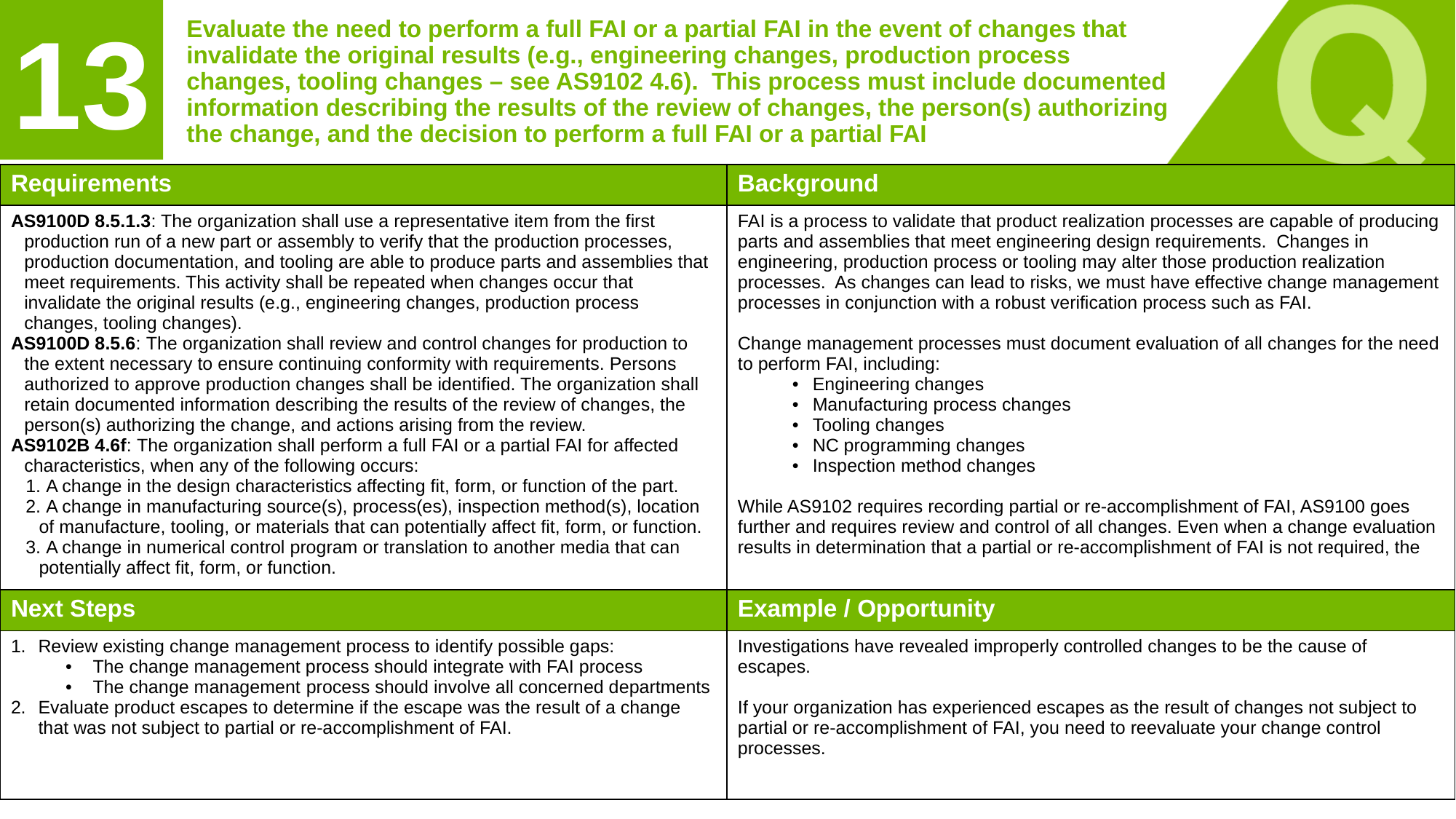

13
# Evaluate the need to perform a full FAI or a partial FAI in the event of changes that invalidate the original results (e.g., engineering changes, production process changes, tooling changes – see AS9102 4.6).  This process must include documented information describing the results of the review of changes, the person(s) authorizing the change, and the decision to perform a full FAI or a partial FAI
| Requirements | Background |
| --- | --- |
| AS9100D 8.5.1.3: The organization shall use a representative item from the first production run of a new part or assembly to verify that the production processes, production documentation, and tooling are able to produce parts and assemblies that meet requirements. This activity shall be repeated when changes occur that invalidate the original results (e.g., engineering changes, production process changes, tooling changes). AS9100D 8.5.6: The organization shall review and control changes for production to the extent necessary to ensure continuing conformity with requirements. Persons authorized to approve production changes shall be identified. The organization shall retain documented information describing the results of the review of changes, the person(s) authorizing the change, and actions arising from the review. AS9102B 4.6f: The organization shall perform a full FAI or a partial FAI for affected characteristics, when any of the following occurs: A change in the design characteristics affecting fit, form, or function of the part. A change in manufacturing source(s), process(es), inspection method(s), location of manufacture, tooling, or materials that can potentially affect fit, form, or function. A change in numerical control program or translation to another media that can potentially affect fit, form, or function. | FAI is a process to validate that product realization processes are capable of producing parts and assemblies that meet engineering design requirements. Changes in engineering, production process or tooling may alter those production realization processes. As changes can lead to risks, we must have effective change management processes in conjunction with a robust verification process such as FAI. Change management processes must document evaluation of all changes for the need to perform FAI, including: Engineering changes Manufacturing process changes Tooling changes NC programming changes Inspection method changes While AS9102 requires recording partial or re-accomplishment of FAI, AS9100 goes further and requires review and control of all changes. Even when a change evaluation results in determination that a partial or re-accomplishment of FAI is not required, the |
| Next Steps | Example / Opportunity |
| Review existing change management process to identify possible gaps: The change management process should integrate with FAI process The change management process should involve all concerned departments Evaluate product escapes to determine if the escape was the result of a change that was not subject to partial or re-accomplishment of FAI. | Investigations have revealed improperly controlled changes to be the cause of escapes. If your organization has experienced escapes as the result of changes not subject to partial or re-accomplishment of FAI, you need to reevaluate your change control processes. |